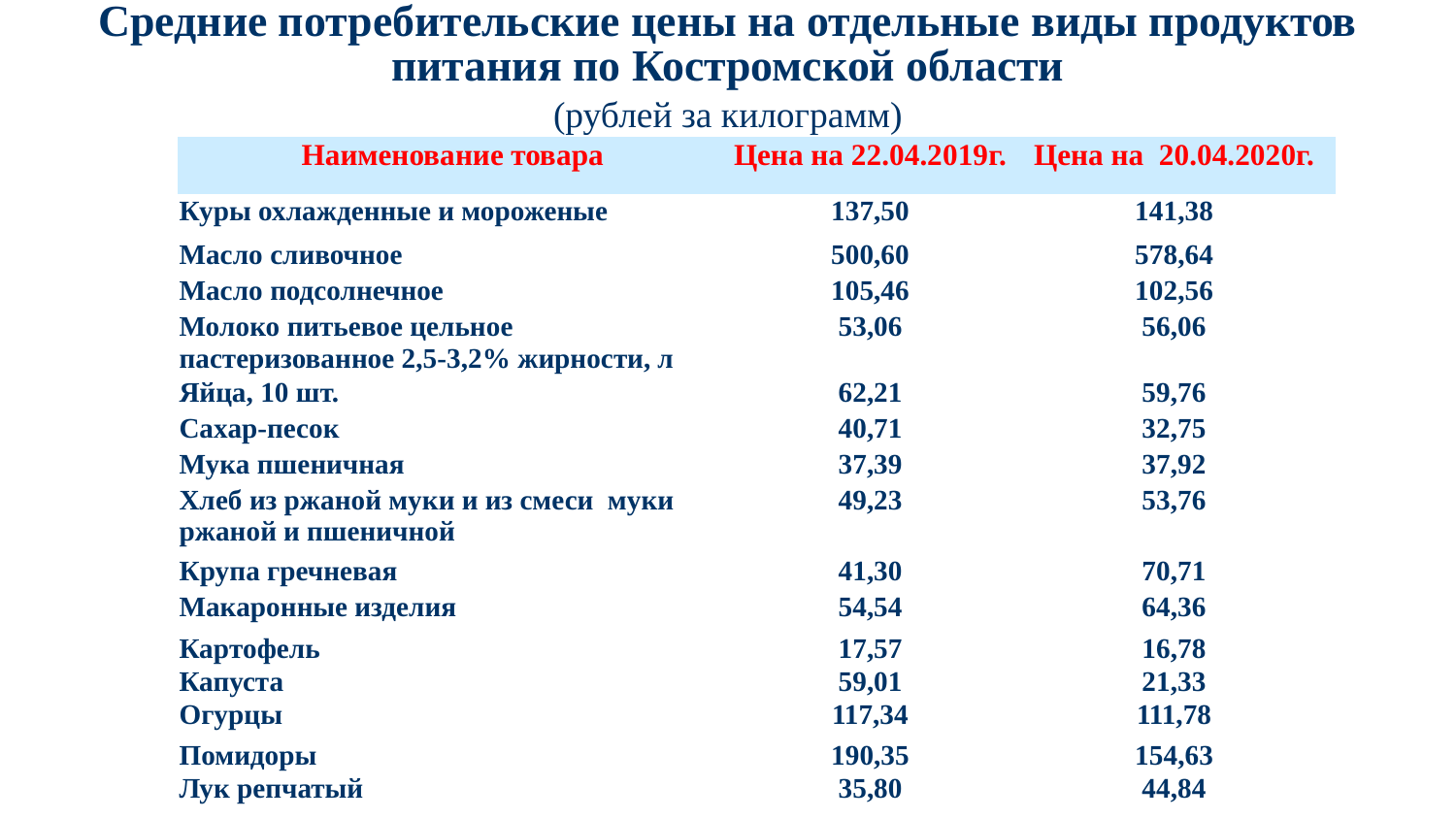

# Средние потребительские цены на отдельные виды продуктов питания по Костромской области (рублей за килограмм)

| Наименование товара | Цена на 22.04.2019г. | Цена на 20.04.2020г. |
| --- | --- | --- |
| Куры охлажденные и мороженые | 137,50 | 141,38 |
| Масло сливочное | 500,60 | 578,64 |
| Масло подсолнечное | 105,46 | 102,56 |
| Молоко питьевое цельное пастеризованное 2,5-3,2% жирности, л | 53,06 | 56,06 |
| Яйца, 10 шт. | 62,21 | 59,76 |
| Сахар-песок | 40,71 | 32,75 |
| Мука пшеничная | 37,39 | 37,92 |
| Хлеб из ржаной муки и из смеси муки ржаной и пшеничной | 49,23 | 53,76 |
| Крупа гречневая | 41,30 | 70,71 |
| Макаронные изделия | 54,54 | 64,36 |
| Картофель | 17,57 | 16,78 |
| Капуста | 59,01 | 21,33 |
| Огурцы | 117,34 | 111,78 |
| Помидоры | 190,35 | 154,63 |
| Лук репчатый | 35,80 | 44,84 |